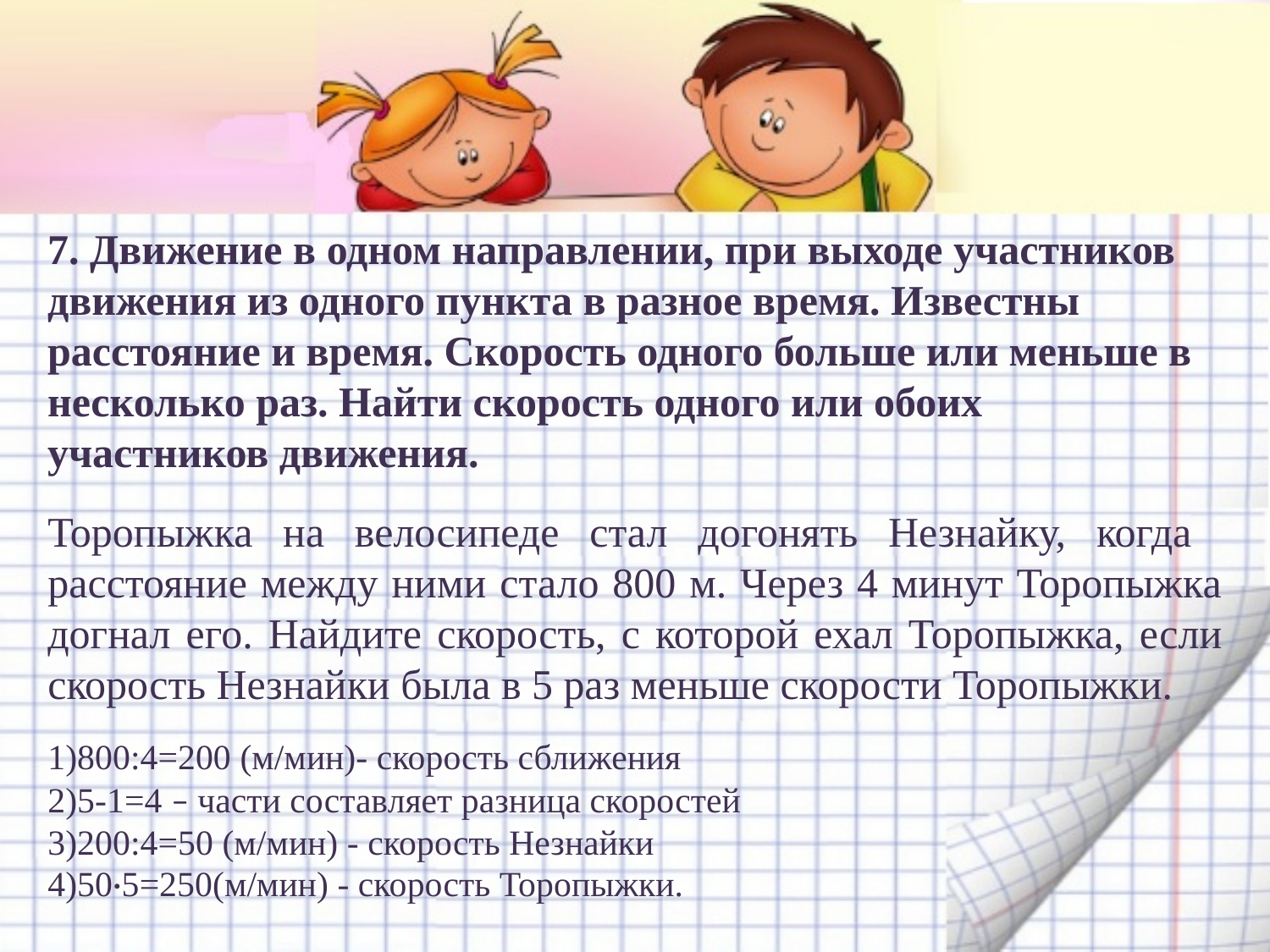

7. Движение в одном направлении, при выходе участников движения из одного пункта в разное время. Известны расстояние и время. Скорость одного больше или меньше в несколько раз. Найти скорость одного или обоих участников движения.
Торопыжка на велосипеде стал догонять Незнайку, когда  расстояние между ними стало 800 м. Через 4 минут Торопыжка догнал его. Найдите скорость, с которой ехал Торопыжка, если скорость Незнайки была в 5 раз меньше скорости Торопыжки.
1)800:4=200 (м/мин)- скорость сближения
2)5-1=4 – части составляет разница скоростей
3)200:4=50 (м/мин) - скорость Незнайки
4)50·5=250(м/мин) - скорость Торопыжки.